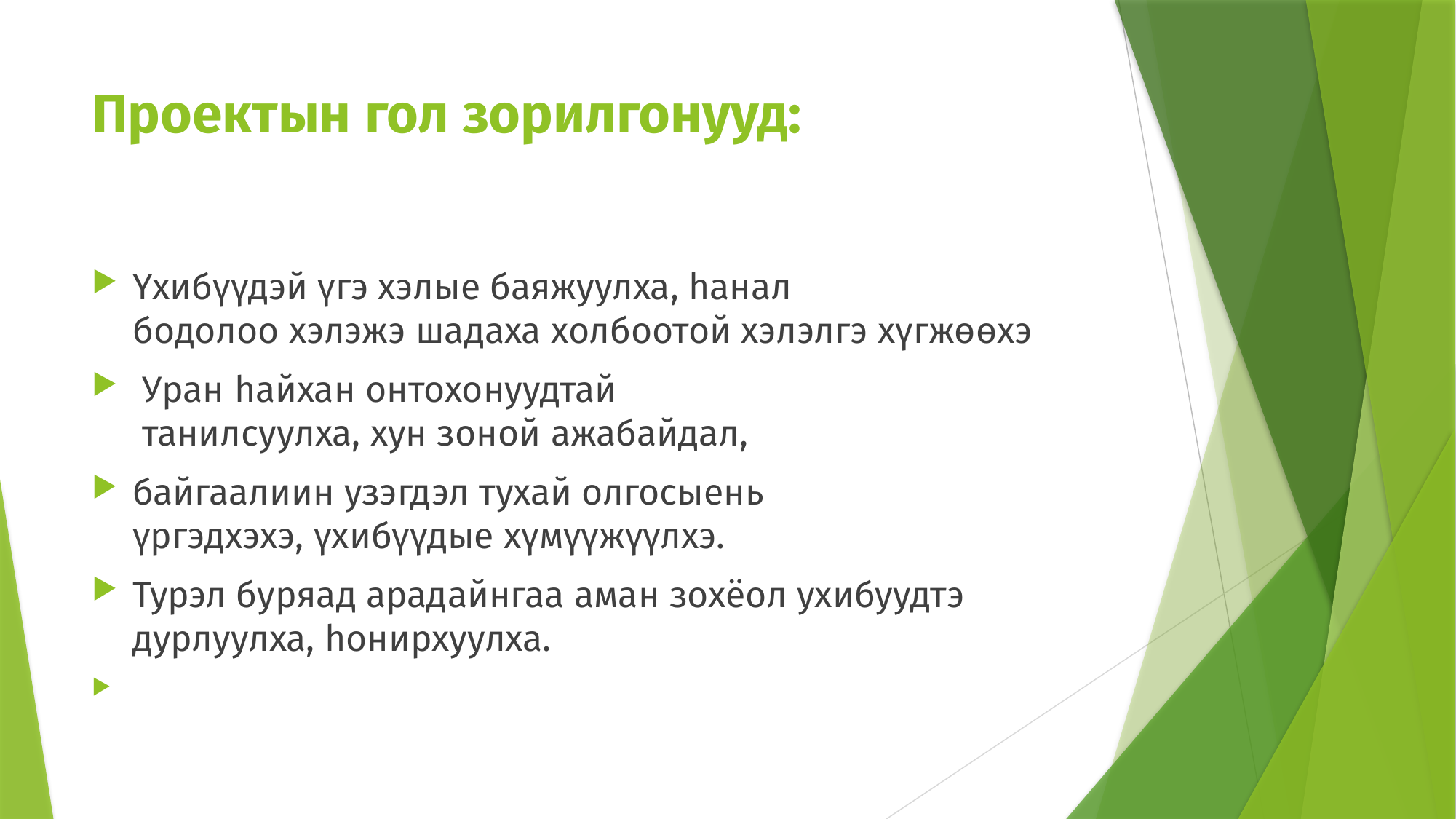

# Проектын гол зорилгонууд:
Yхибүүдэй үгэ хэлые баяжуулха, hанал бодолоо хэлэжэ шадаха холбоотой хэлэлгэ хүгжөөхэ
 Уран hайхан онтохонуудтай  танилсуулха, хун зоной ажабайдал,
байгаалиин узэгдэл тухай олгосыень үргэдхэхэ, үхибүүдые хүмүүжүүлхэ.
Турэл буряад арадайнгаа аман зохёол ухибуудтэ дурлуулха, hонирхуулха.